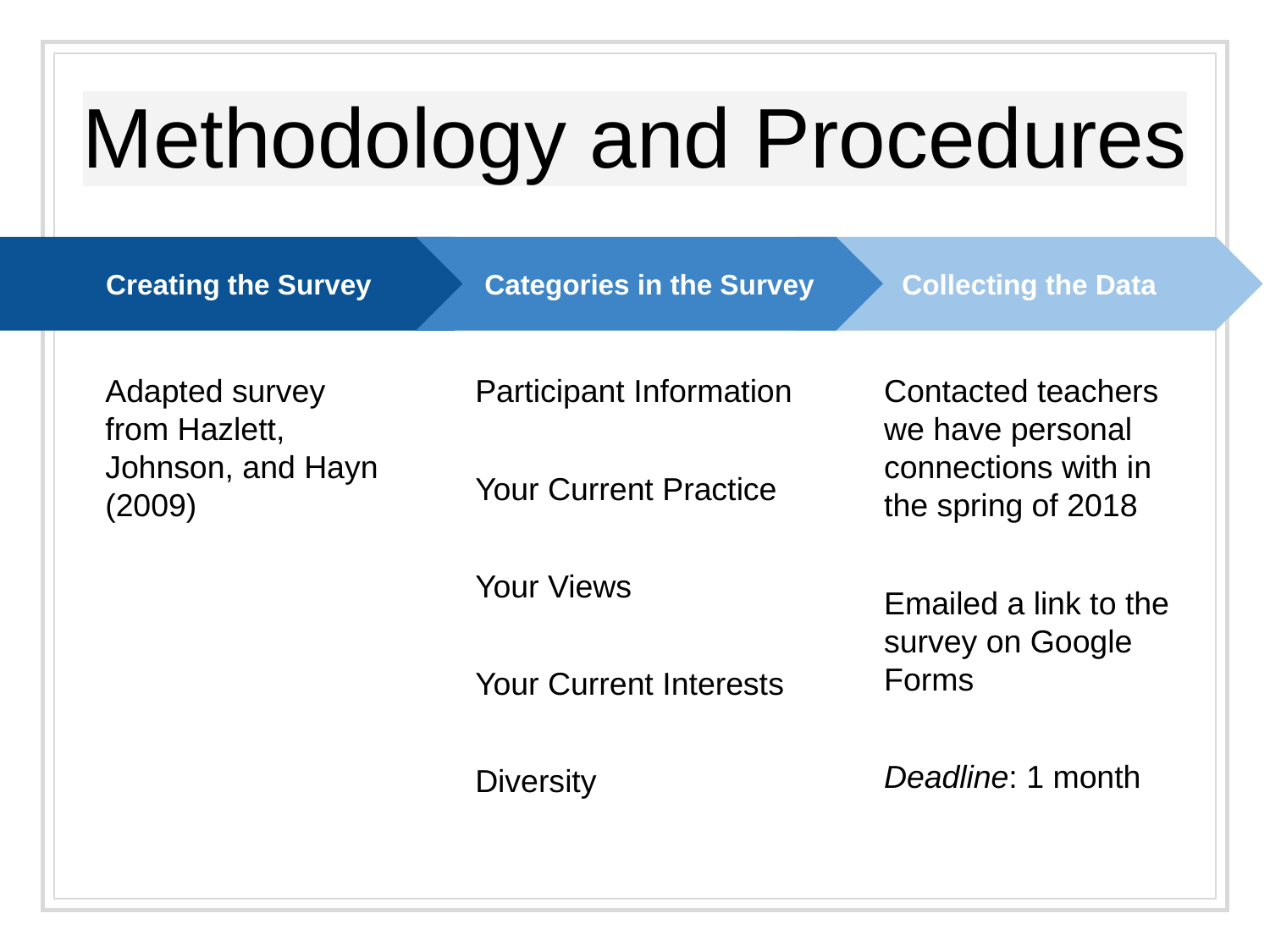

# Methodology and Procedures
Categories in the Survey
Participant Information

Your Current Practice

Your Views

Your Current Interests

Diversity

Collecting the Data
Contacted teachers we have personal connections with in the spring of 2018

Emailed a link to the survey on Google Forms

Deadline: 1 month

Creating the Survey
Adapted survey from Hazlett, Johnson, and Hayn (2009)